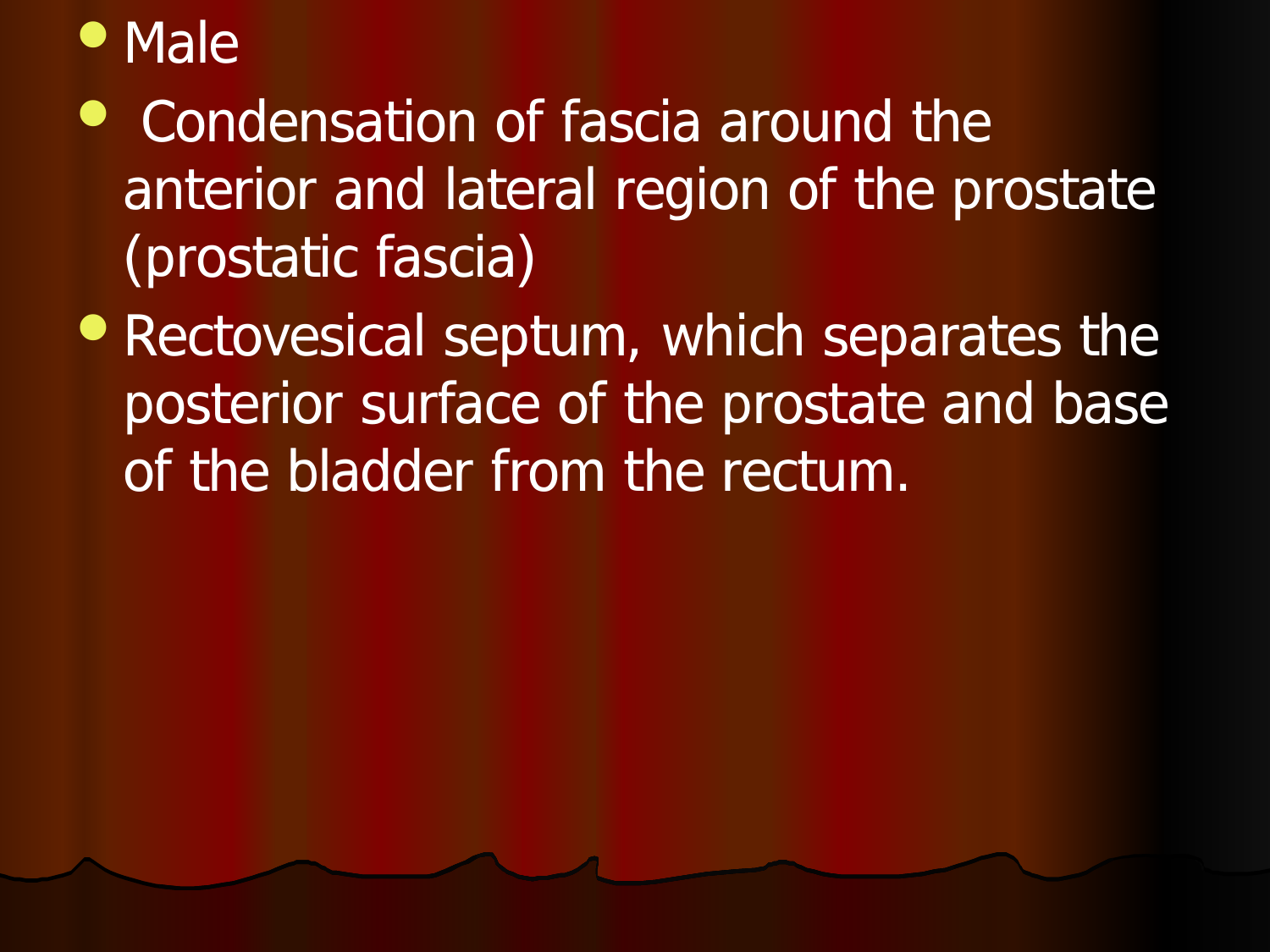

Male
 Condensation of fascia around the anterior and lateral region of the prostate (prostatic fascia)
Rectovesical septum, which separates the posterior surface of the prostate and base of the bladder from the rectum.